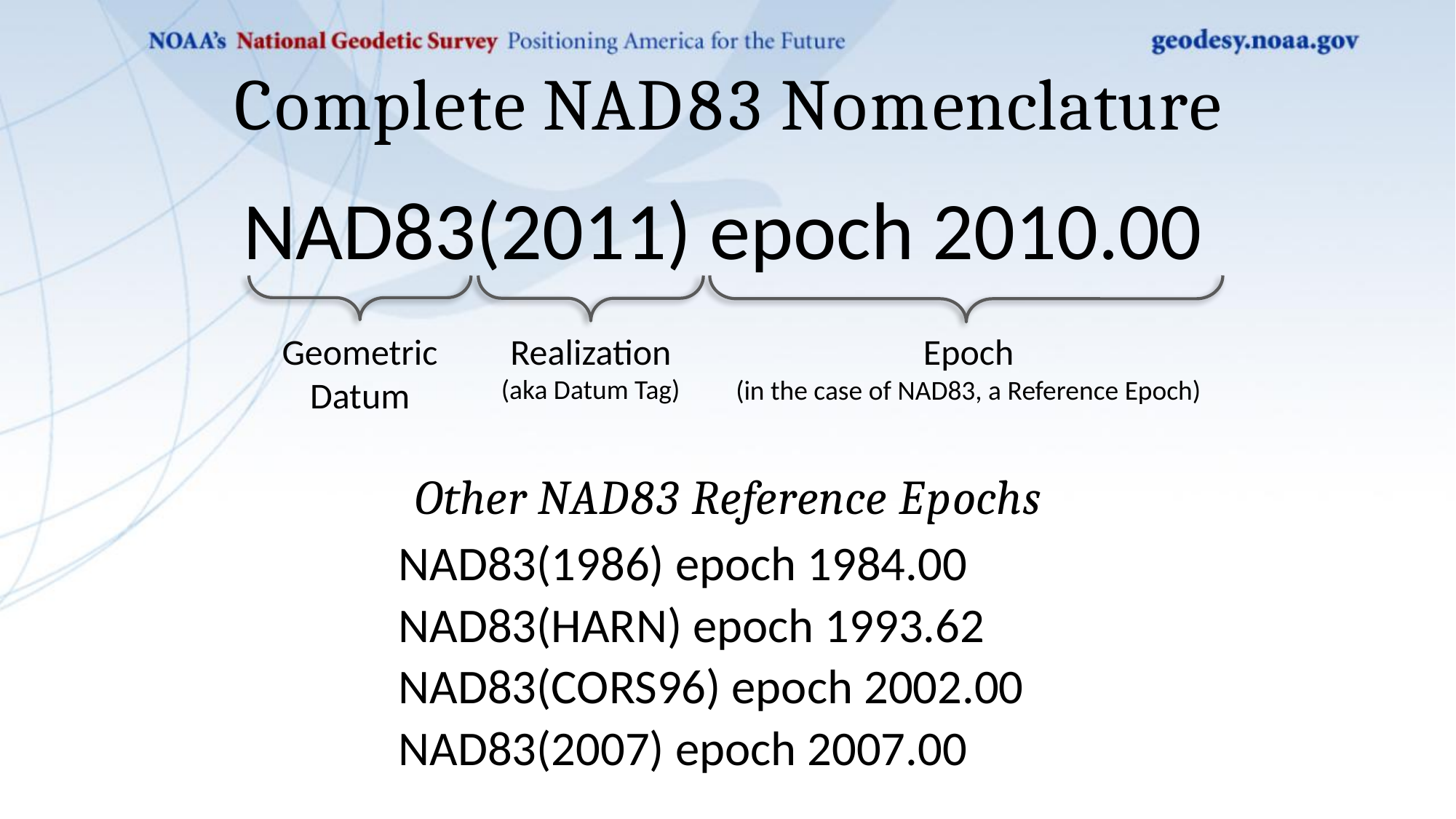

# Complete NAD83 Nomenclature

NAD83(2011) epoch 2010.00

Realization
(aka Datum Tag)
Epoch
(in the case of NAD83, a Reference Epoch)
Geometric
Datum
NAD83(1986) epoch 1984.00
NAD83(HARN) epoch 1993.62
NAD83(CORS96) epoch 2002.00
NAD83(2007) epoch 2007.00
NAD83(2011) epoch 2010.00
ITRF2014 epoch 2019.9185
IGS08 epoch 2005.00
NATRF2022 epoch 2020.00
Other NAD83 Reference Epochs
NAD83(1986) epoch 1984.00
NAD83(HARN) epoch 1993.62
NAD83(CORS96) epoch 2002.00
NAD83(2007) epoch 2007.00